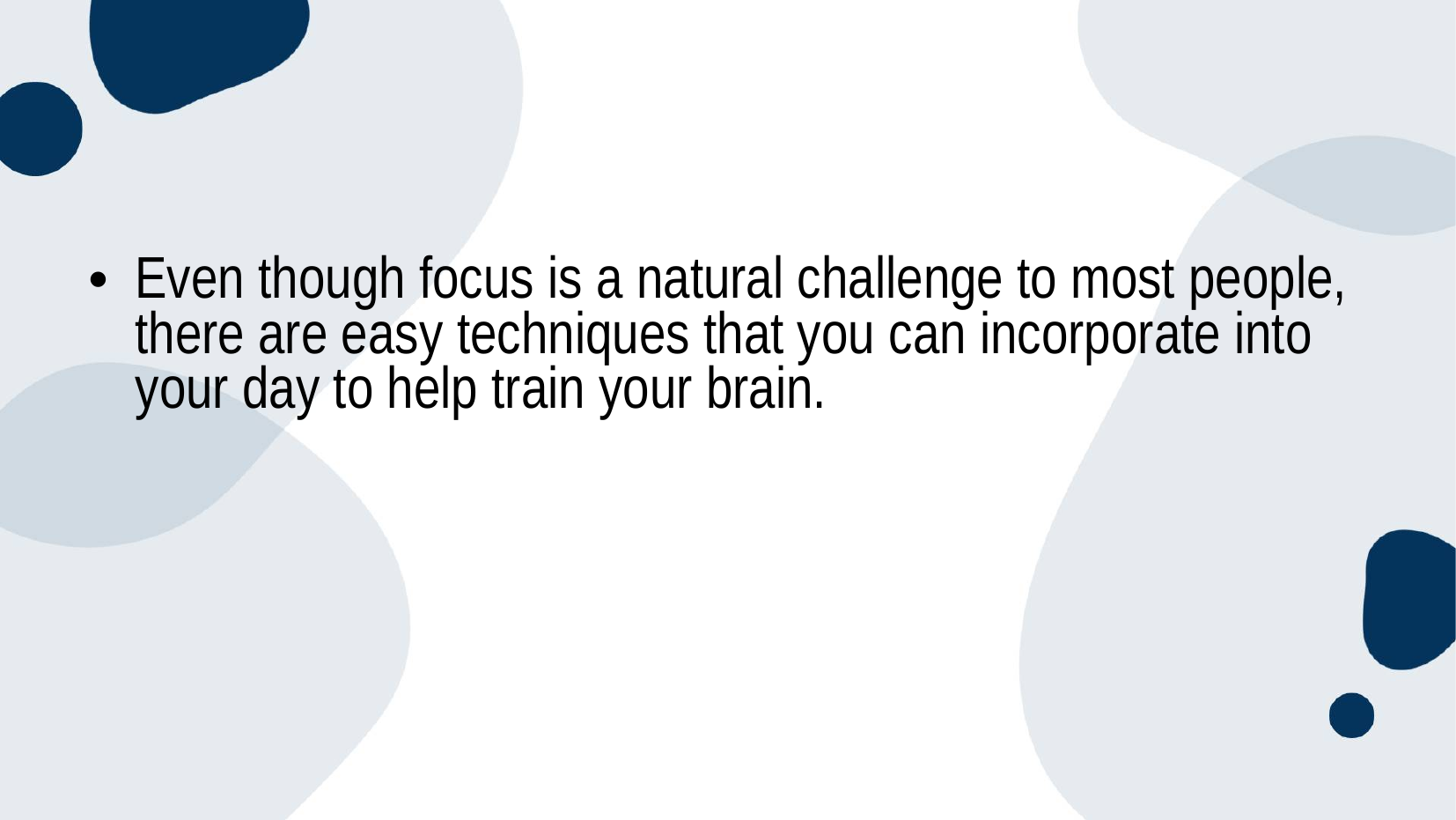

Even though focus is a natural challenge to most people, there are easy techniques that you can incorporate into your day to help train your brain.